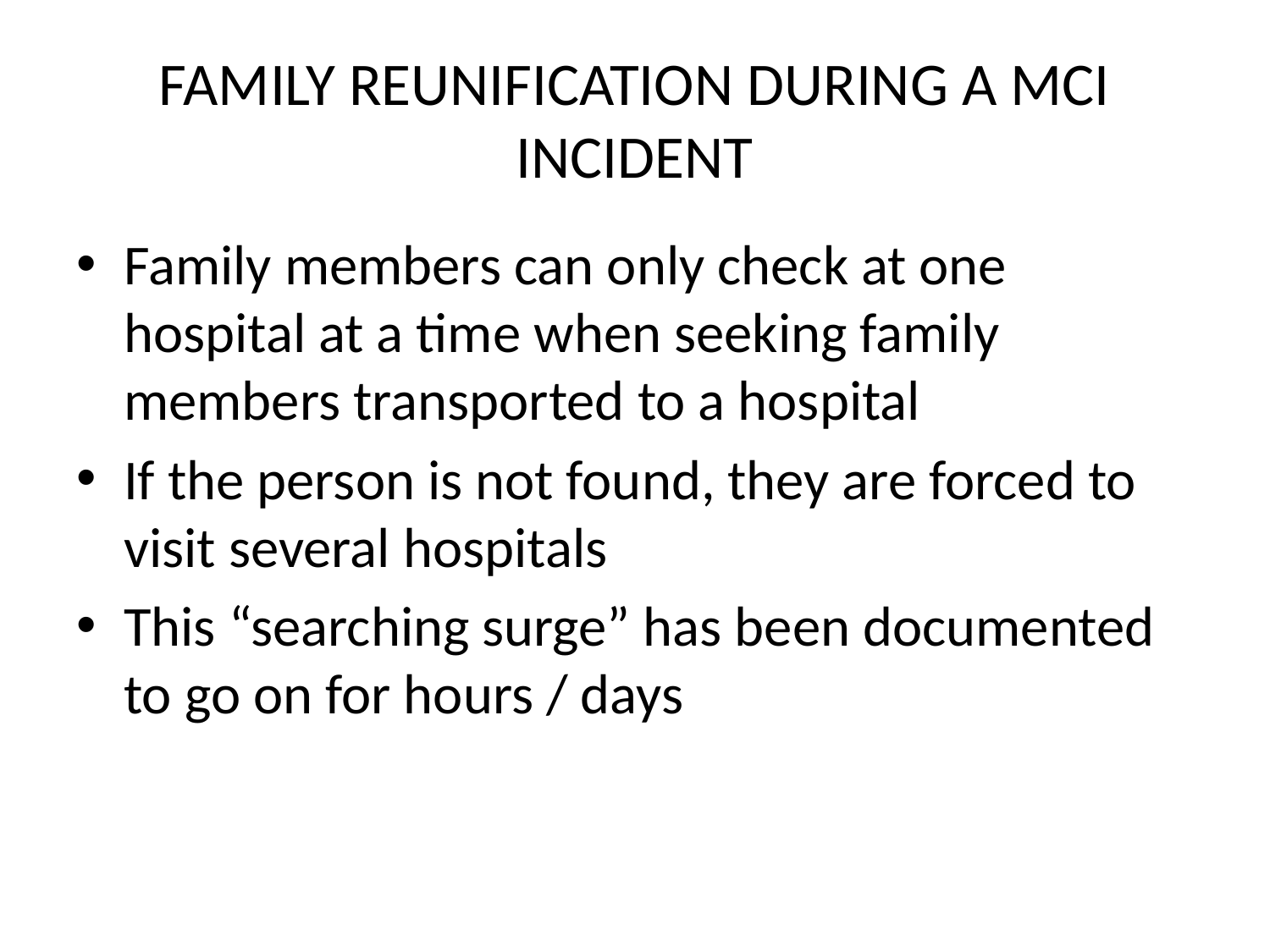

# FAMILY REUNIFICATION DURING A MCI INCIDENT
Family members can only check at one hospital at a time when seeking family members transported to a hospital
If the person is not found, they are forced to visit several hospitals
This “searching surge” has been documented to go on for hours / days